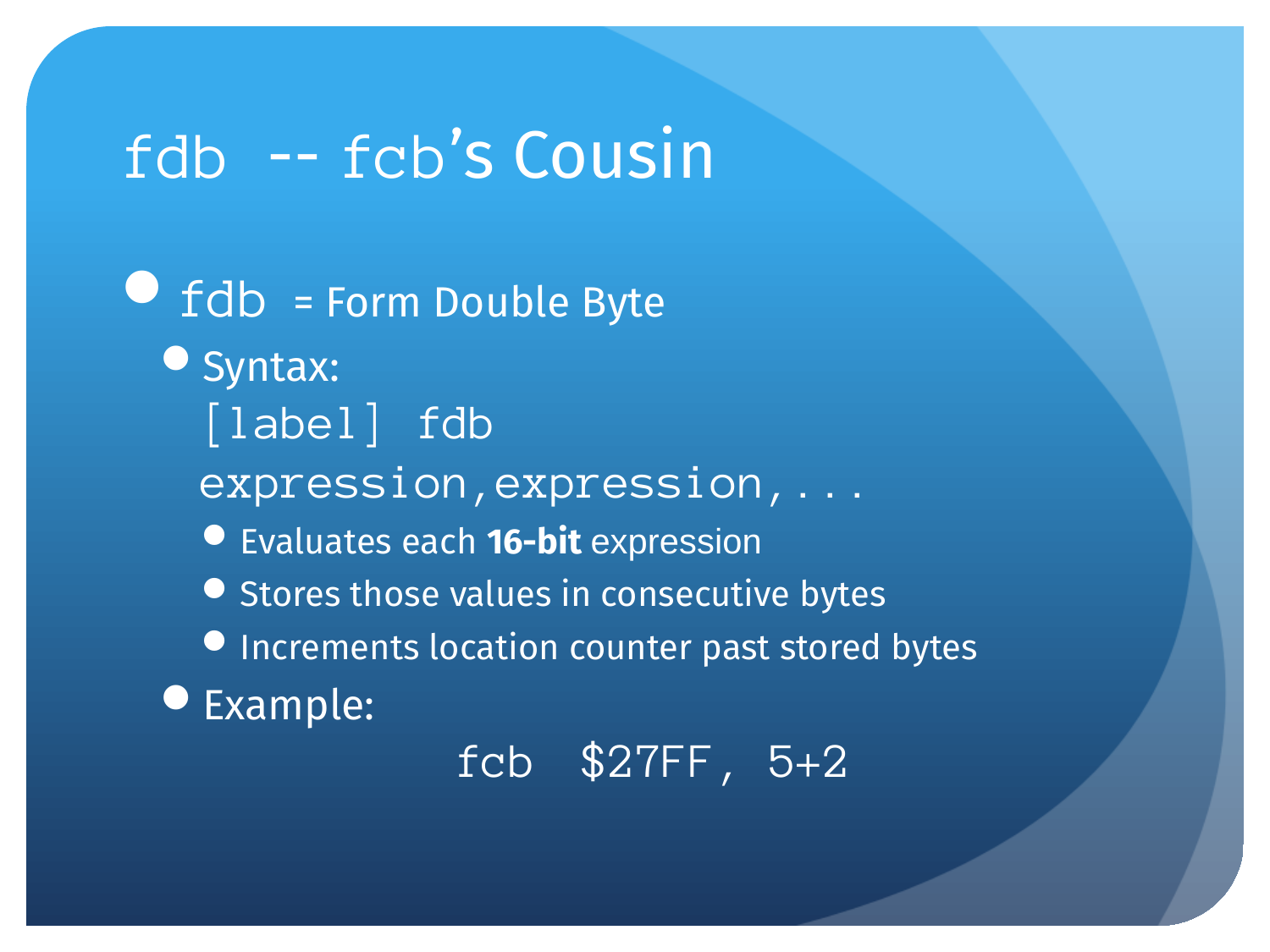

# fdb -- fcb’s Cousin
fdb = Form Double Byte
Syntax:
[label] fdb expression,expression,...
Evaluates each 16-bit expression
Stores those values in consecutive bytes
Increments location counter past stored bytes
Example:
		fcb	$27FF, 5+2